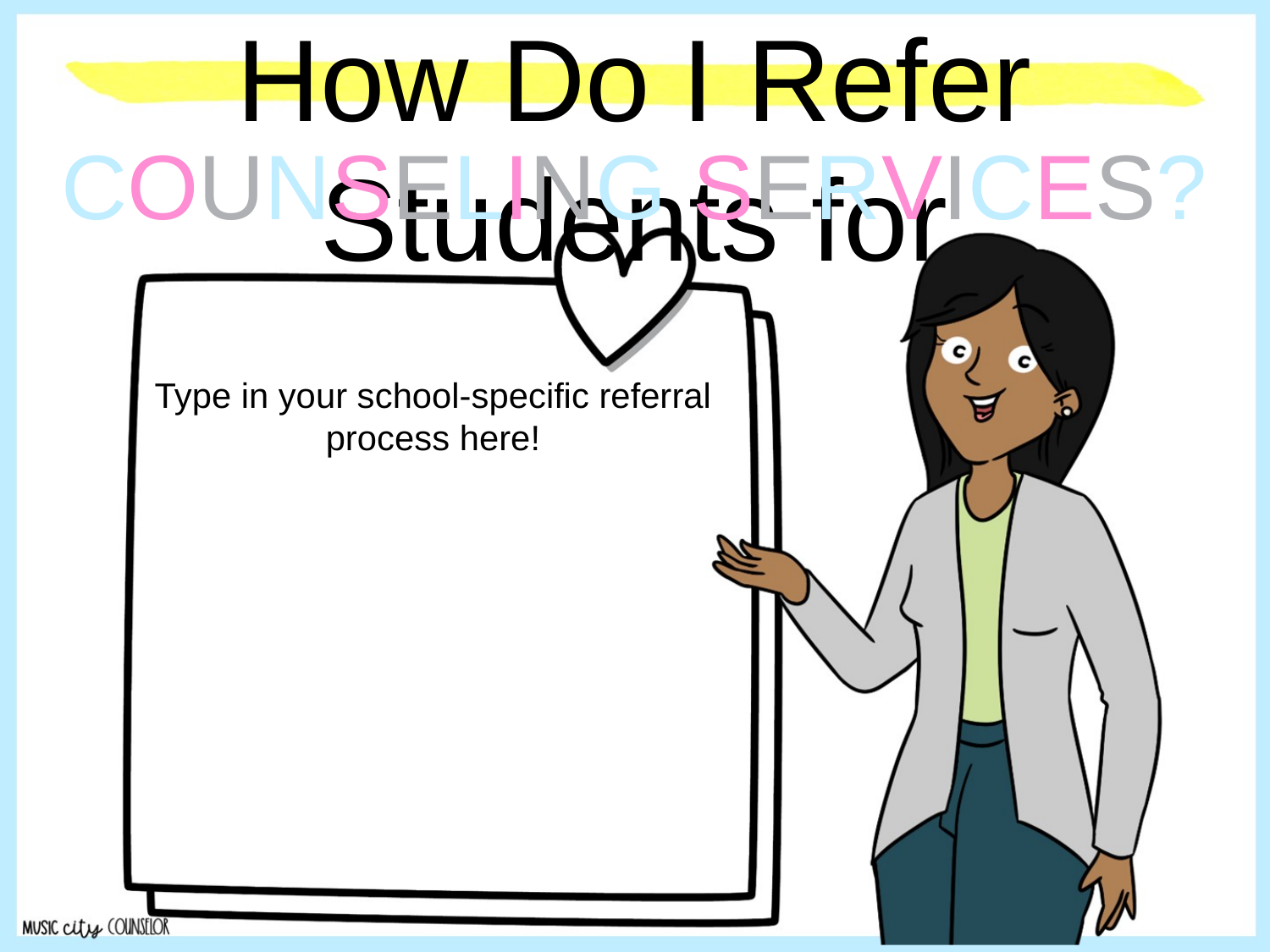

How Do I Refer Students for
COUNSELING SERVICES?
Type in your school-specific referral process here!